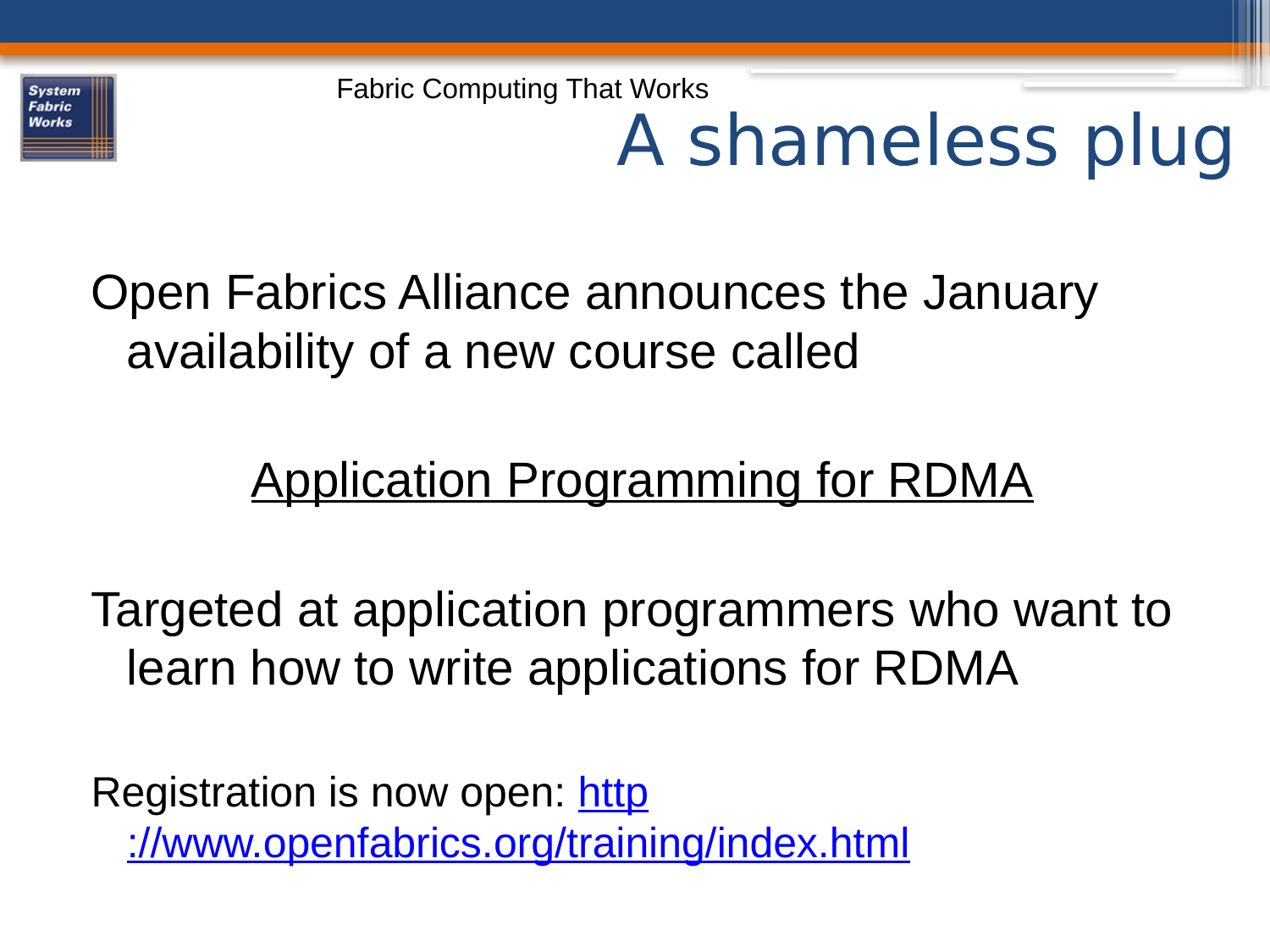

# A shameless plug
Open Fabrics Alliance announces the January availability of a new course called

Application Programming for RDMA

Targeted at application programmers who want to learn how to write applications for RDMA

Registration is now open: http://www.openfabrics.org/training/index.html